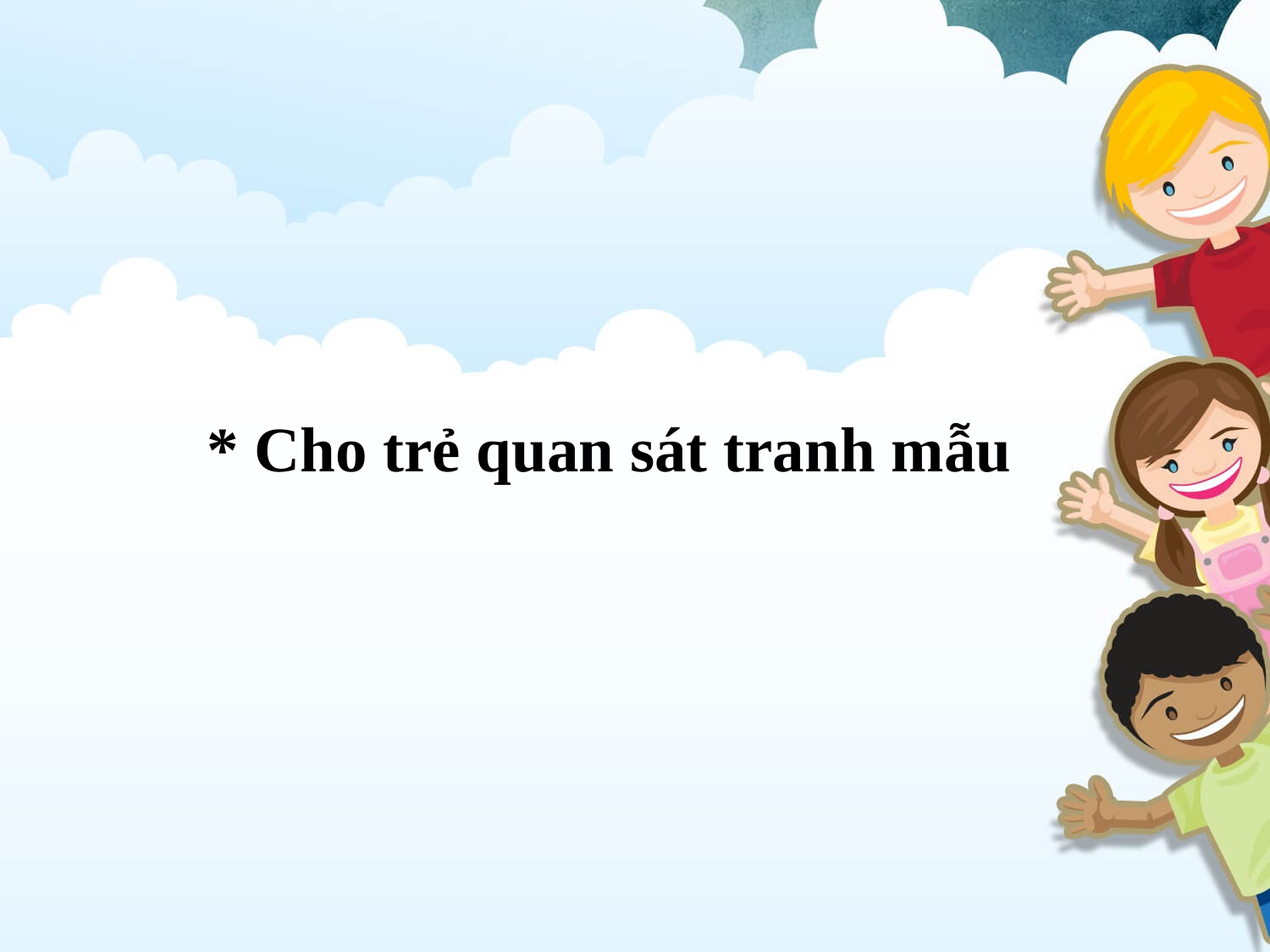

* Cho trẻ quan sát tranh mẫu